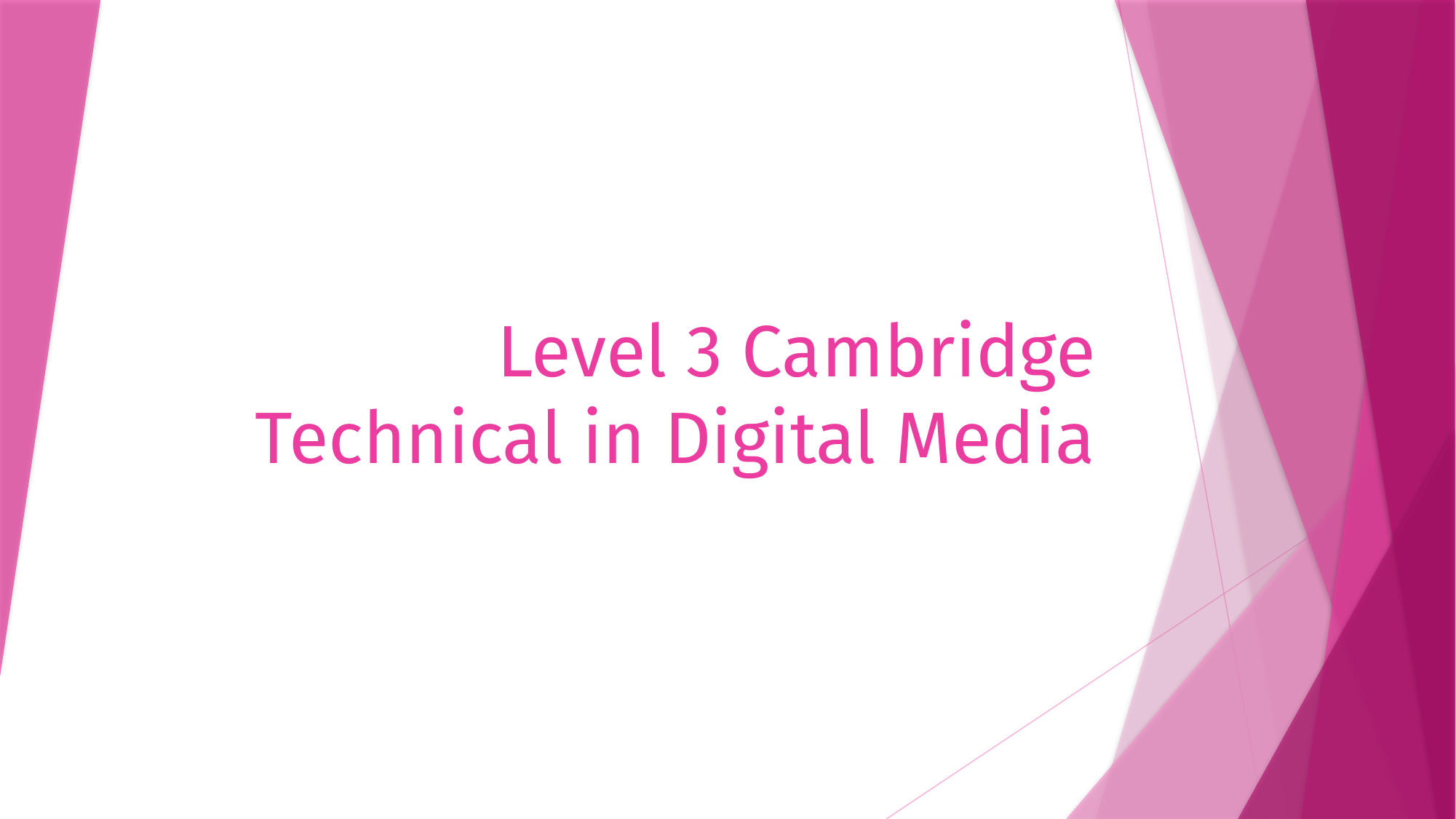

# Level 3 Cambridge Technical in Digital Media